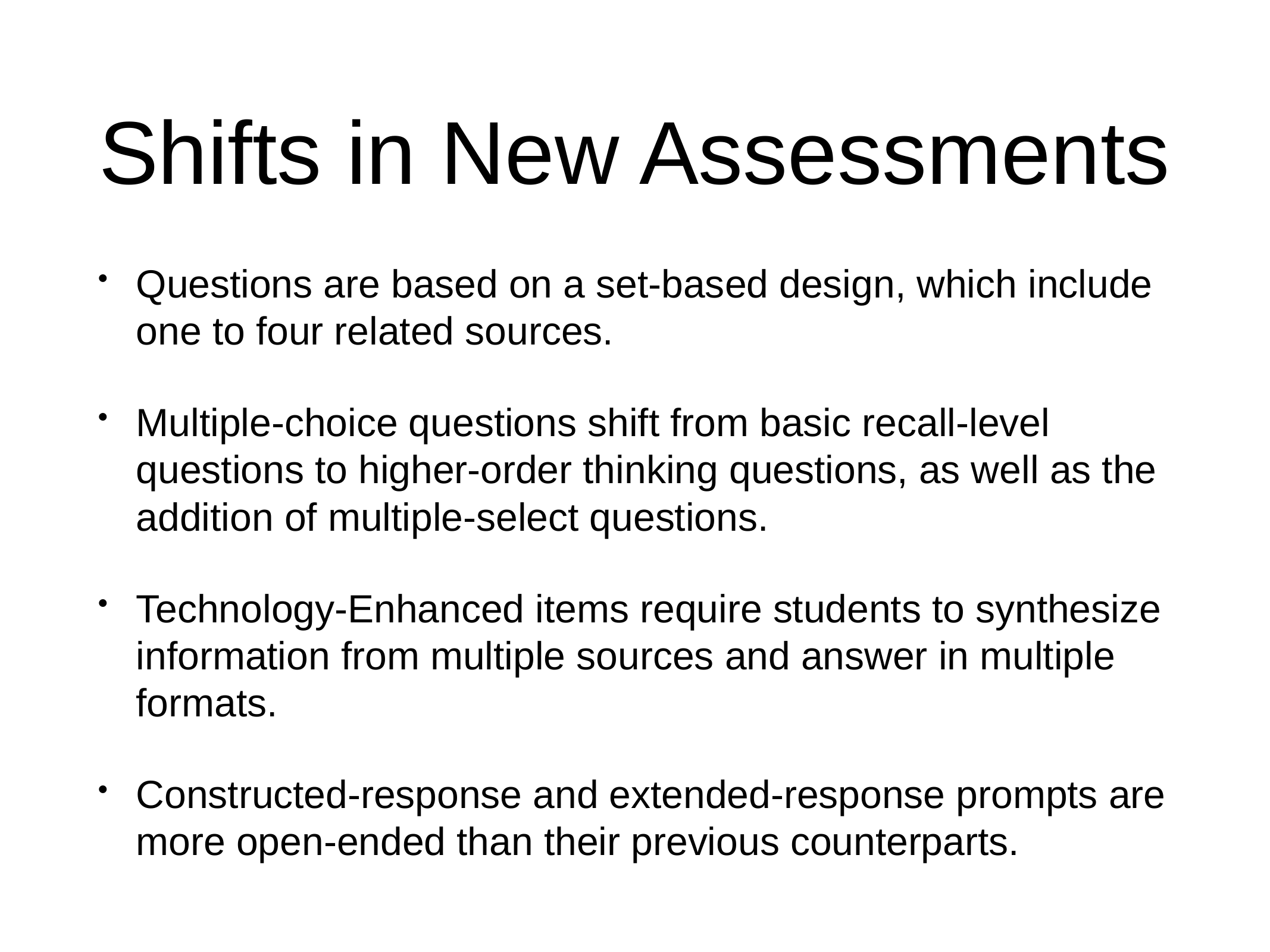

# Shifts in New Assessments
Questions are based on a set-based design, which include one to four related sources.
Multiple-choice questions shift from basic recall-level questions to higher-order thinking questions, as well as the addition of multiple-select questions.
Technology-Enhanced items require students to synthesize information from multiple sources and answer in multiple formats.
Constructed-response and extended-response prompts are more open-ended than their previous counterparts.